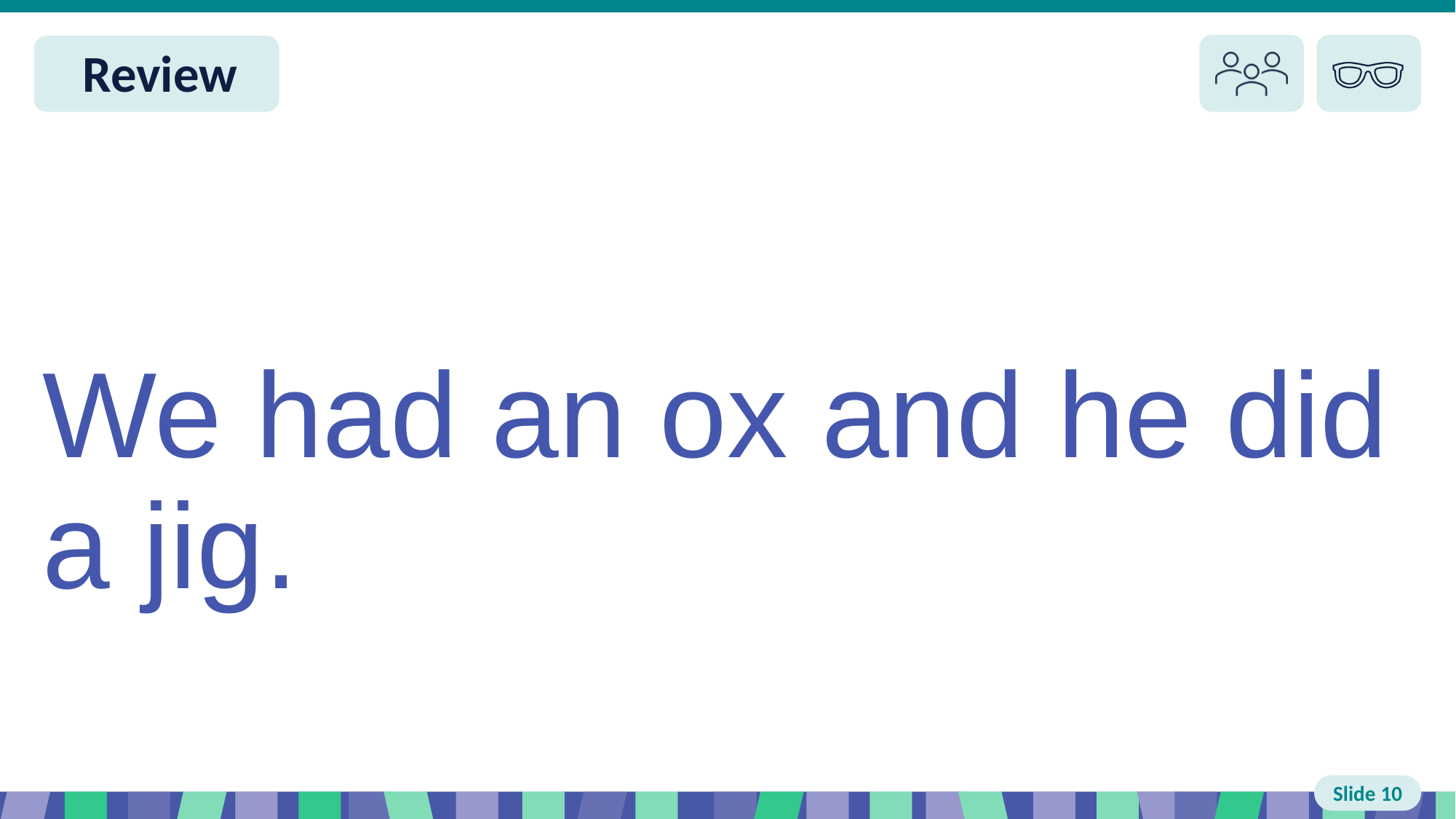

Slide 10 Review
We had an ox and he did a jig.